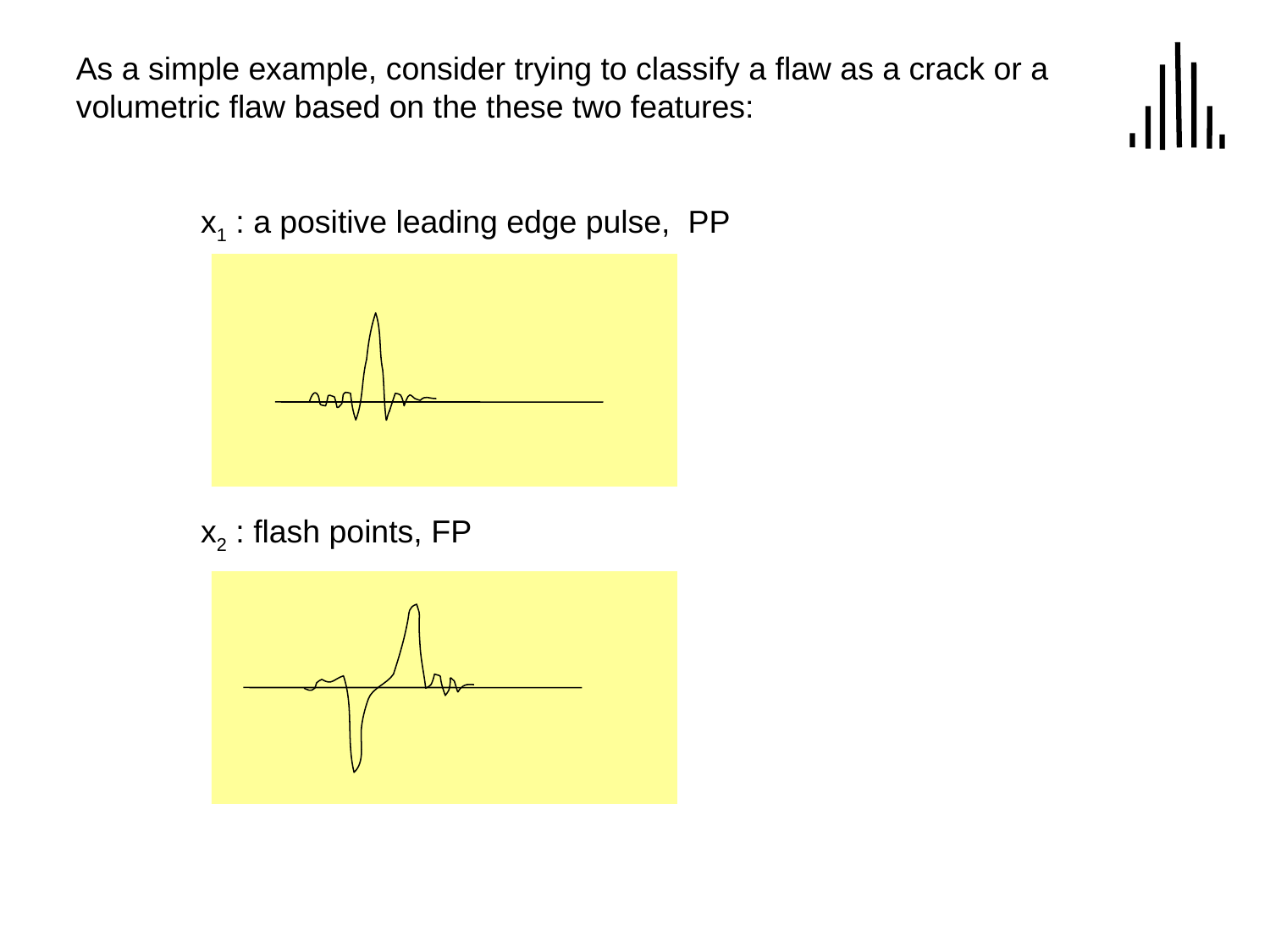

As a simple example, consider trying to classify a flaw as a crack or a volumetric flaw based on the these two features:

x1 : a positive leading edge pulse,  PP

x2 : flash points, FP